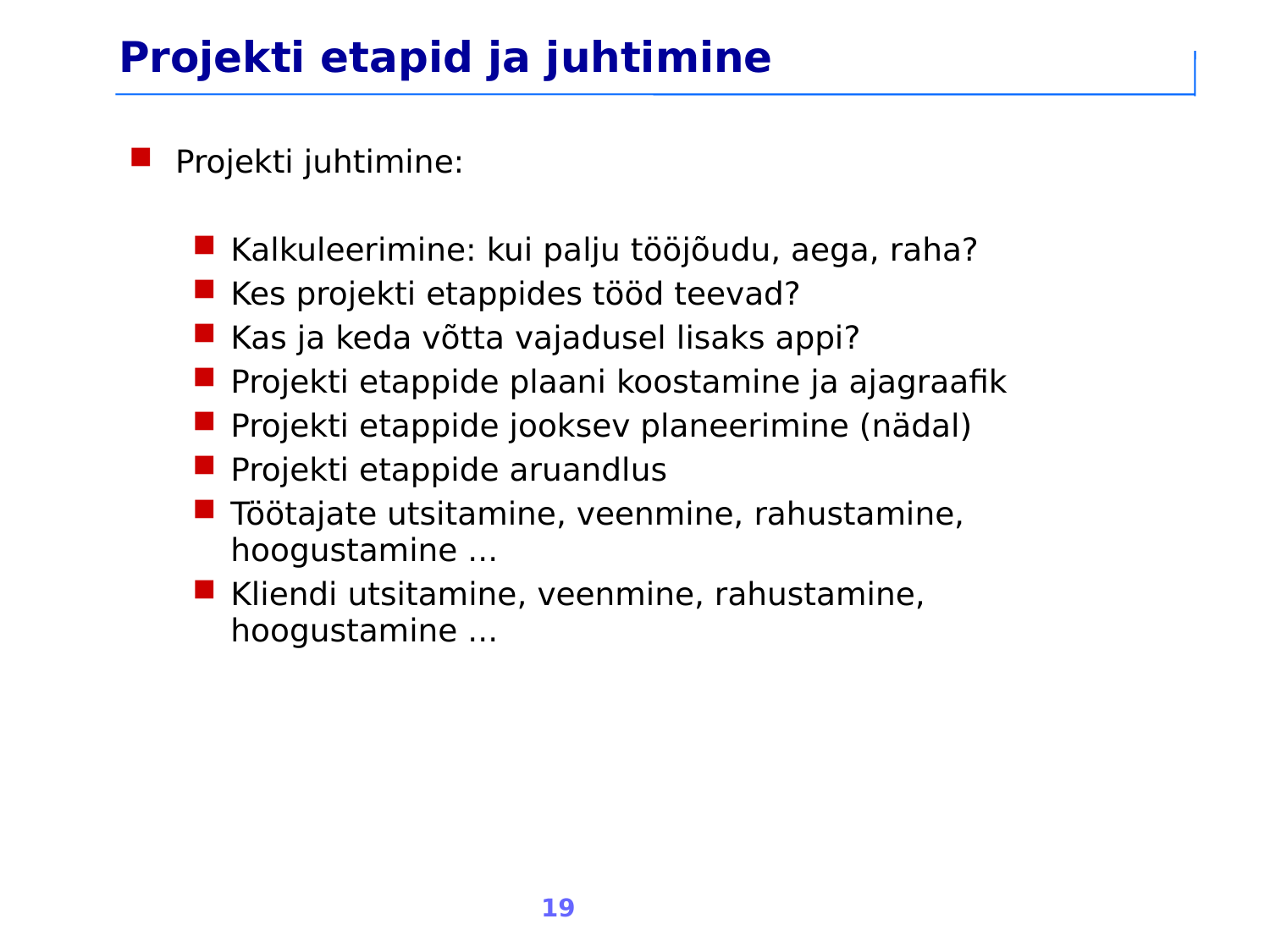

Projekti etapid ja juhtimine

Projekti juhtimine:

Kalkuleerimine: kui palju tööjõudu, aega, raha?
Kes projekti etappides tööd teevad?
Kas ja keda võtta vajadusel lisaks appi?
Projekti etappide plaani koostamine ja ajagraafik
Projekti etappide jooksev planeerimine (nädal)‏
Projekti etappide aruandlus
Töötajate utsitamine, veenmine, rahustamine, hoogustamine ...
Kliendi utsitamine, veenmine, rahustamine, hoogustamine ...